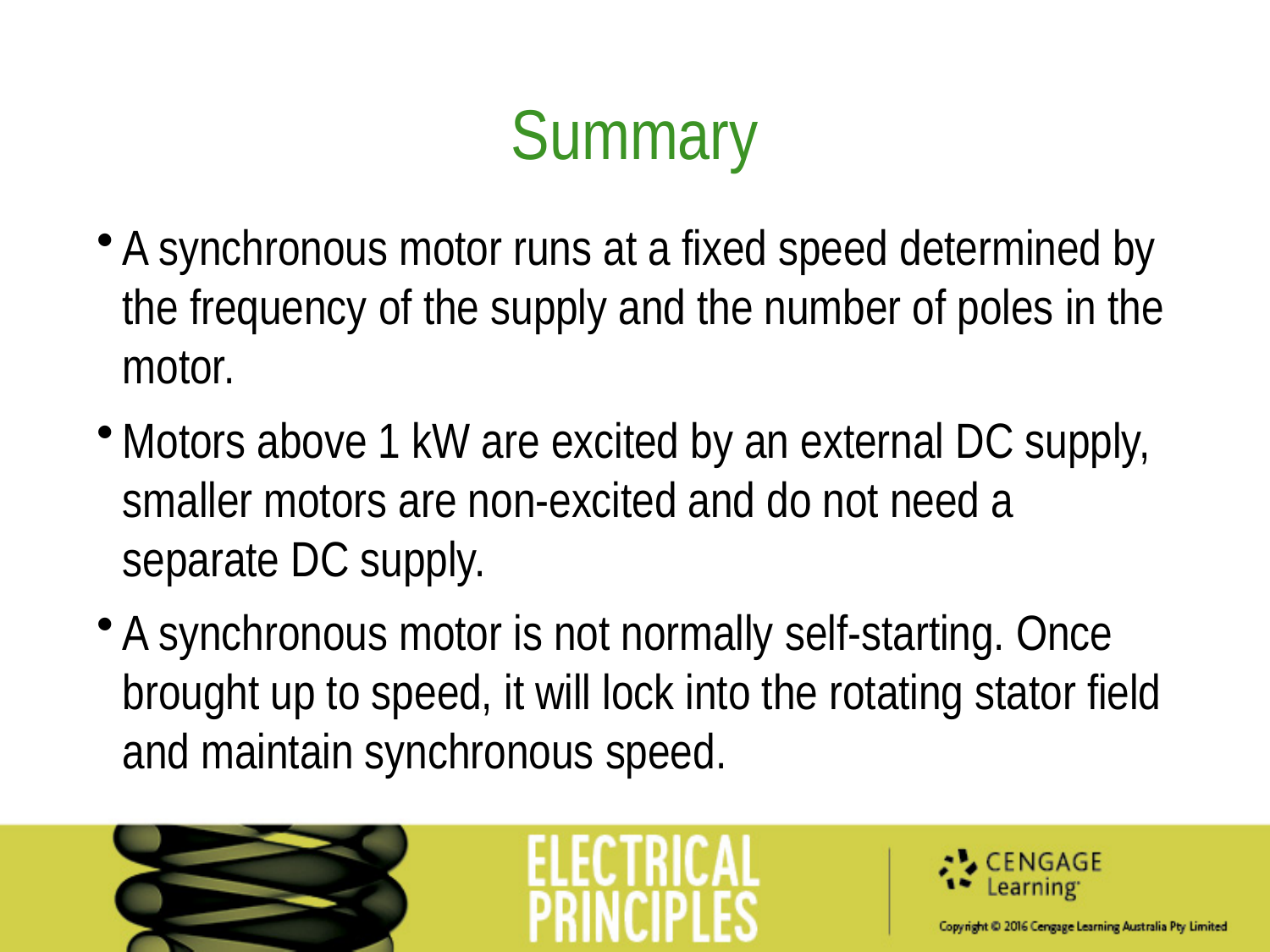

Summary

A synchronous motor runs at a fixed speed determined by the frequency of the supply and the number of poles in the motor.
Motors above 1 kW are excited by an external DC supply, smaller motors are non-excited and do not need a separate DC supply.
A synchronous motor is not normally self-starting. Once brought up to speed, it will lock into the rotating stator field and maintain synchronous speed.